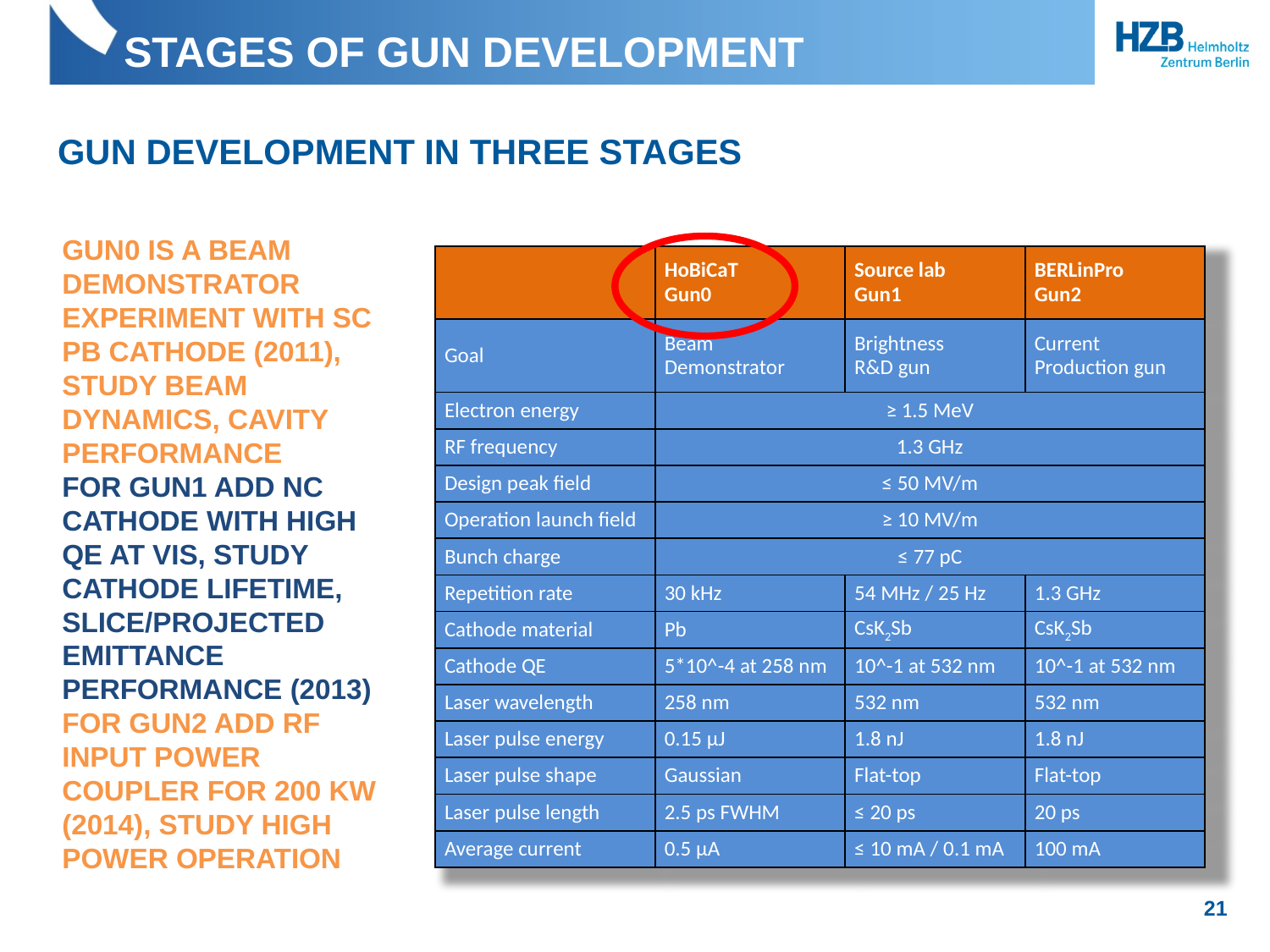

Stages of gun development
# Gun development in three stages
Gun0 is a beam demonstrator experiment with SC Pb cathode (2011), study beam dynamics, cavity performance
For Gun1 add NC cathode with high QE at VIS, study cathode lifetime, slice/projected emittance performance (2013)
For Gun2 add RF input power coupler for 200 kW (2014), study high power operation

|  | HoBiCaT Gun0 | Source lab Gun1 | BERLinPro Gun2 |
| --- | --- | --- | --- |
| Goal | Beam Demonstrator | Brightness R&D gun | Current Production gun |
| Electron energy | ≥ 1.5 MeV |  |  |
| RF frequency | 1.3 GHz |  |  |
| Design peak field | ≤ 50 MV/m |  |  |
| Operation launch field | ≥ 10 MV/m |  |  |
| Bunch charge | ≤ 77 pC |  |  |
| Repetition rate | 30 kHz | 54 MHz / 25 Hz | 1.3 GHz |
| Cathode material | Pb | CsK2Sb | CsK2Sb |
| Cathode QE | 5\*10^-4 at 258 nm | 10^-1 at 532 nm | 10^-1 at 532 nm |
| Laser wavelength | 258 nm | 532 nm | 532 nm |
| Laser pulse energy | 0.15 µJ | 1.8 nJ | 1.8 nJ |
| Laser pulse shape | Gaussian | Flat-top | Flat-top |
| Laser pulse length | 2.5 ps FWHM | ≤ 20 ps | 20 ps |
| Average current | 0.5 µA | ≤ 10 mA / 0.1 mA | 100 mA |
21